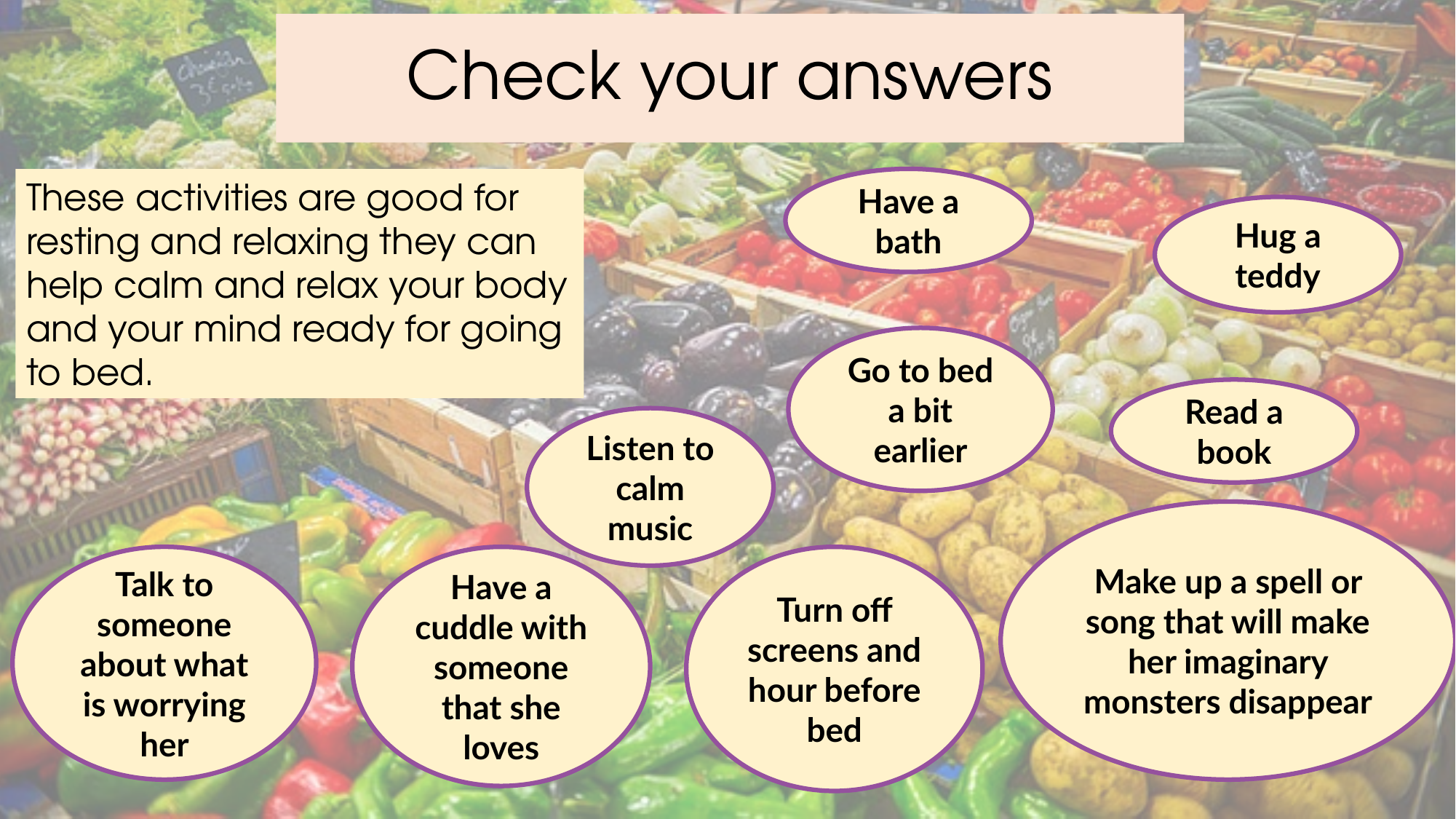

Check your answers
Have a bath
These activities are good for resting and relaxing they can help calm and relax your body and your mind ready for going to bed.
Hug a teddy
Go to bed a bit earlier
Read a book
Listen to calm music
Make up a spell or song that will make her imaginary monsters disappear
Talk to someone about what is worrying her
Have a cuddle with someone that she loves
Turn off screens and hour before bed